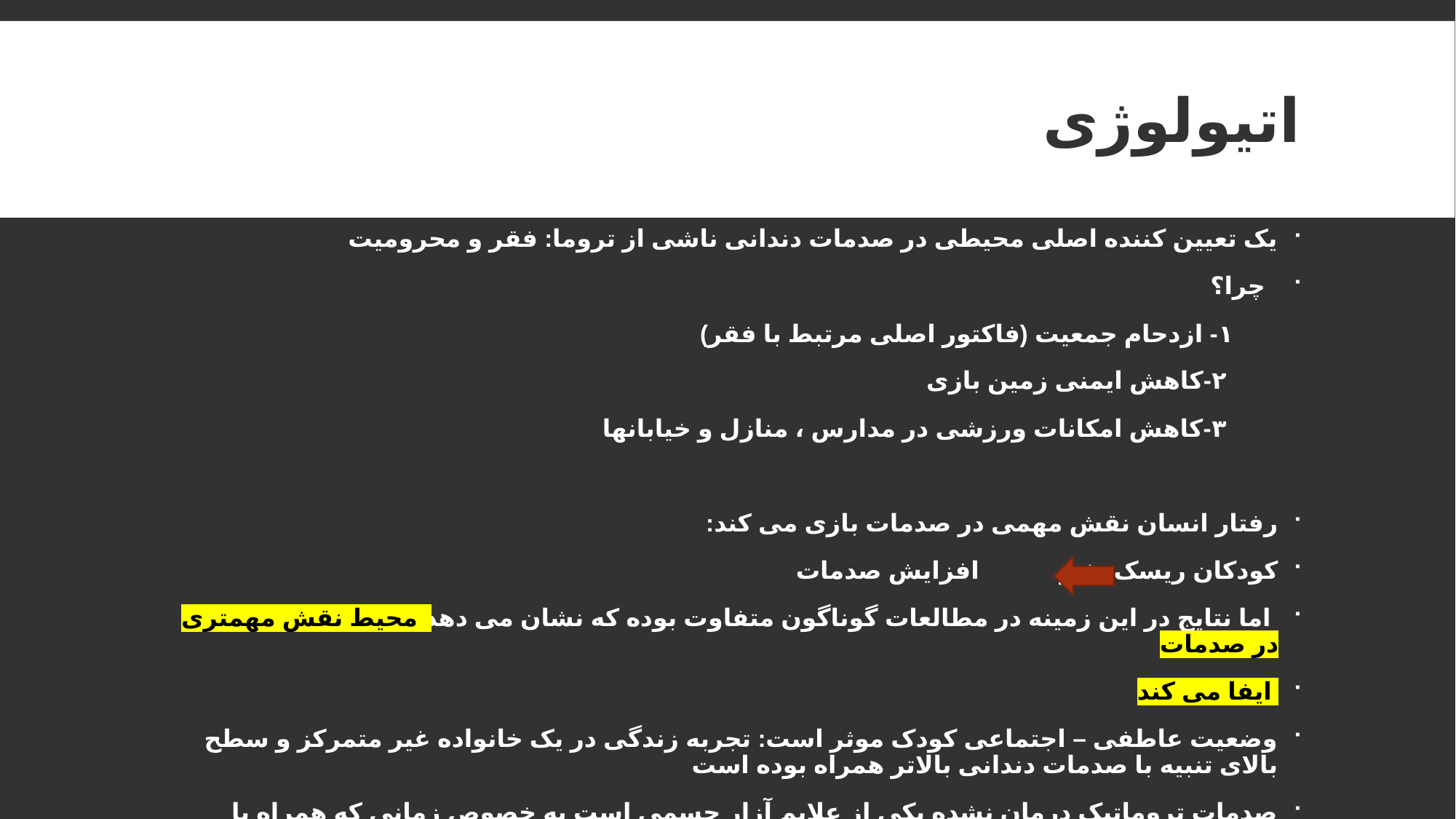

# اتیولوژی
یک تعیین کننده اصلی محیطی در صدمات دندانی ناشی از تروما: فقر و محرومیت
  چرا؟
          ۱- ازدحام جمعیت (فاکتور اصلی مرتبط با فقر)
           ۲-کاهش ایمنی زمین بازی
           ۳-کاهش امکانات ورزشی در مدارس ، منازل و خیابانها

رفتار انسان نقش مهمی در صدمات بازی می کند:
کودکان ریسک پذیر            افزایش صدمات
 اما نتایج در این زمینه در مطالعات گوناگون متفاوت بوده که نشان می دهد محیط نقش مهمتری در صدمات
 ایفا می کند
وضعیت عاطفی – اجتماعی کودک موثر است: تجربه زندگی در یک خانواده غیر متمرکز و سطح بالای تنبیه با صدمات دندانی بالاتر همراه بوده است
صدمات تروماتیک درمان نشده یکی از علایم آزار جسمی است به خصوص زمانی که همراه با صدمات بافت نرم  و دیگر صدمات باشد.